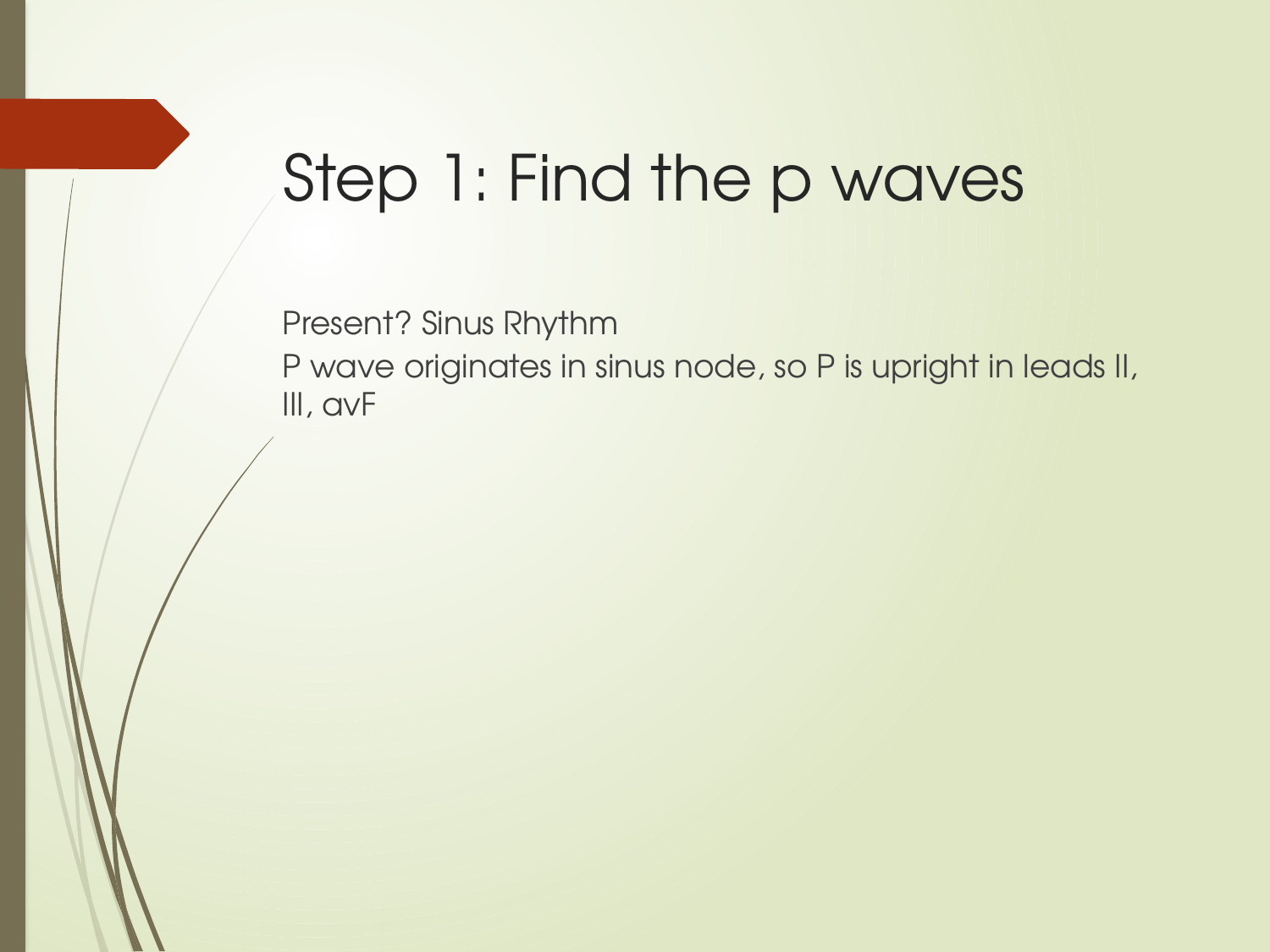

# Step 1: Find the p waves
Present? Sinus Rhythm
P wave originates in sinus node, so P is upright in leads II, III, avF